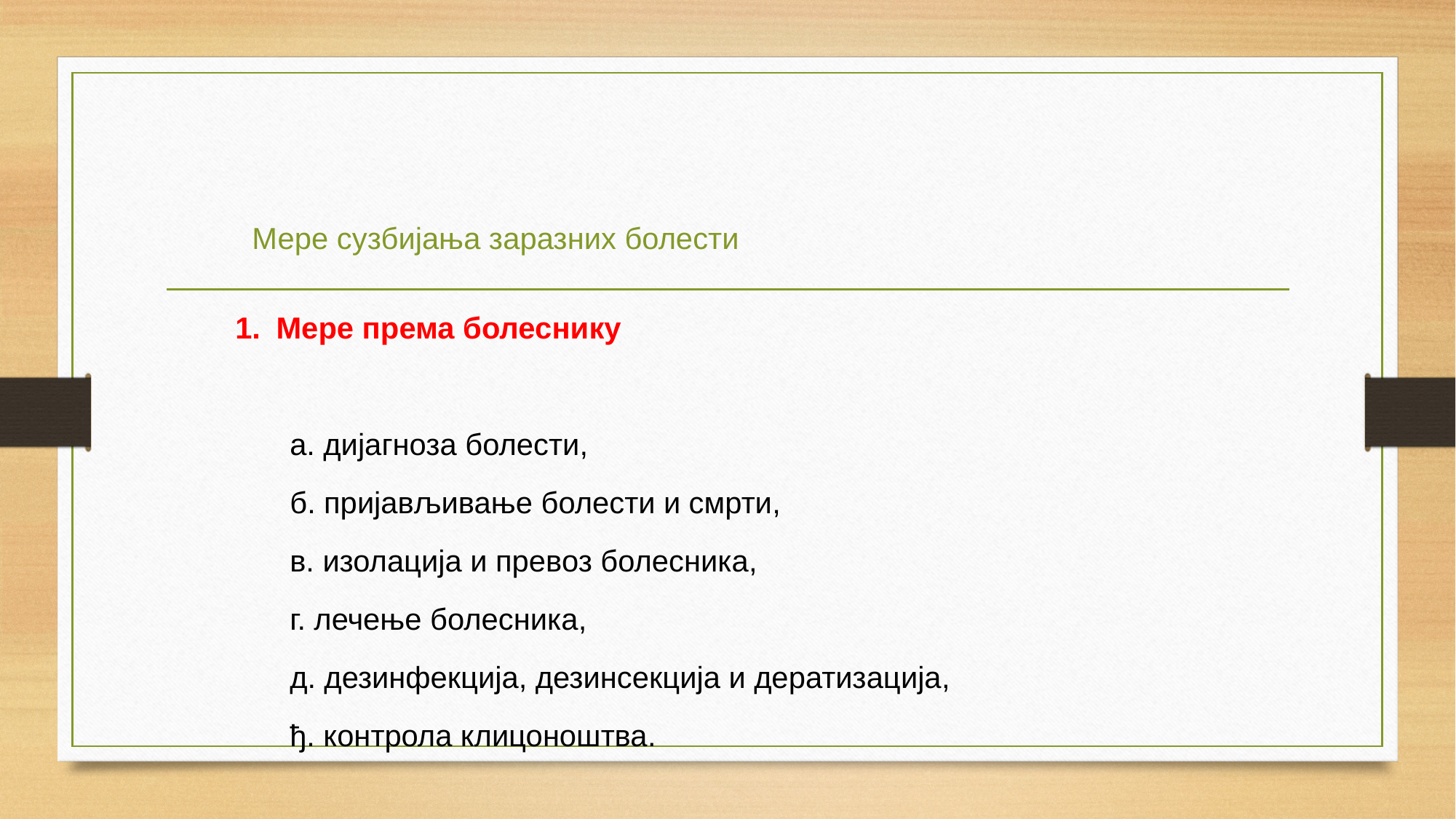

Мере сузбијања заразних болести
Мере према болеснику

а. дијагноза болести,
б. пријављивање болести и смрти,
в. изолација и превоз болесника,
г. лечење болесника,
д. дезинфекција, дезинсекција и дератизација,
ђ. контрола клицоноштва.